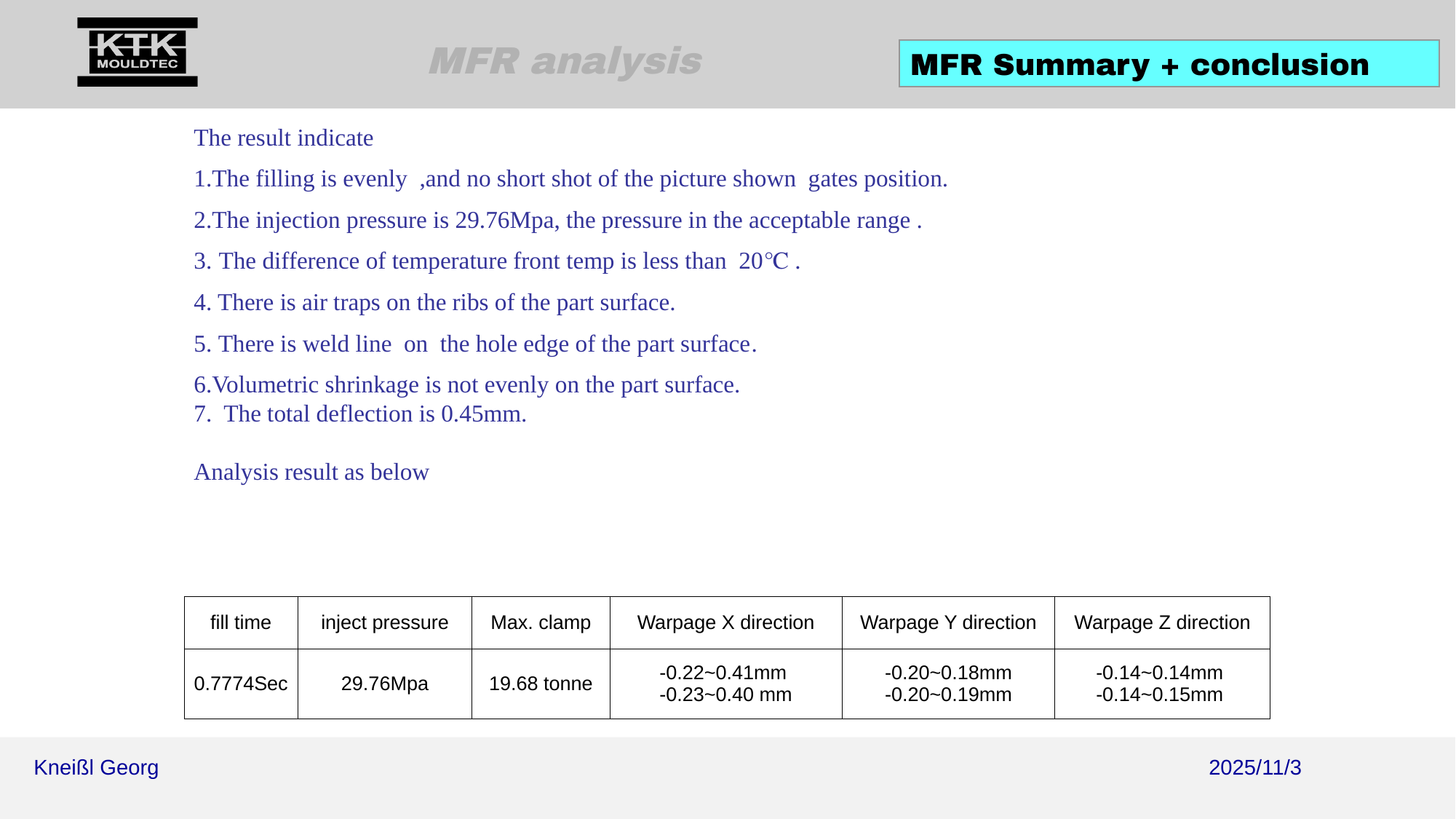

MFR Summary + conclusion
The result indicate
1.The filling is evenly  ,and no short shot of the picture shown  gates position.
2.The injection pressure is 29.76Mpa, the pressure in the acceptable range .
3. The difference of temperature front temp is less than  20℃ .
4. There is air traps on the ribs of the part surface.
5. There is weld line  on  the hole edge of the part surface.
6.Volumetric shrinkage is not evenly on the part surface.
7.  The total deflection is 0.45mm.

Analysis result as below
| fill time | inject pressure | Max. clamp | Warpage X direction | Warpage Y direction | Warpage Z direction |
| --- | --- | --- | --- | --- | --- |
| 0.7774Sec | 29.76Mpa | 19.68 tonne | -0.22~0.41mm -0.23~0.40 mm | -0.20~0.18mm -0.20~0.19mm | -0.14~0.14mm -0.14~0.15mm |
2025/11/3